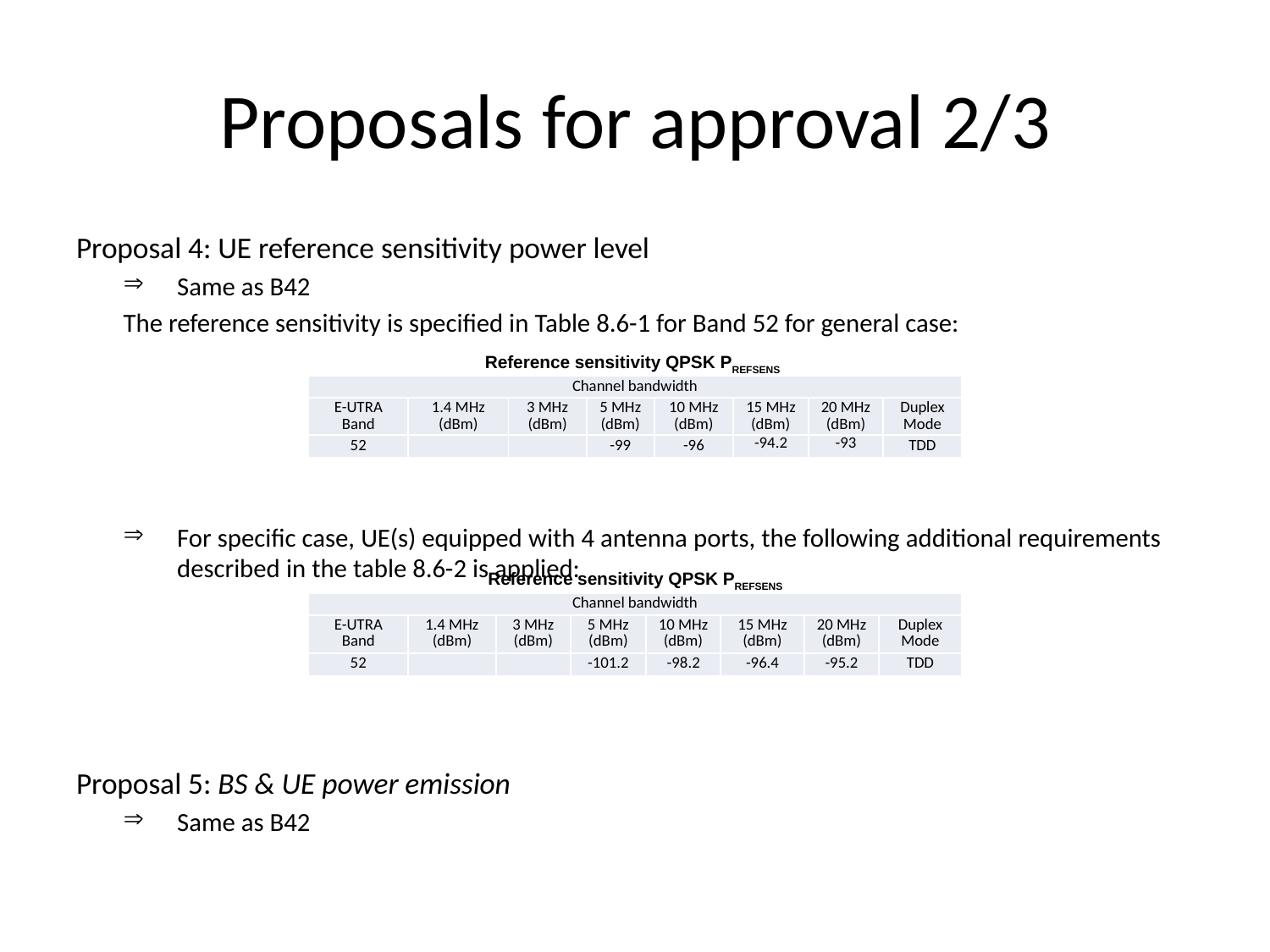

# Proposals for approval 2/3
Proposal 4: UE reference sensitivity power level
Same as B42
The reference sensitivity is specified in Table 8.6-1 for Band 52 for general case:

For specific case, UE(s) equipped with 4 antenna ports, the following additional requirements described in the table 8.6-2 is applied:

Proposal 5: BS & UE power emission
Same as B42

Reference sensitivity QPSK PREFSENS
| Channel bandwidth |  |  |  |  |  |  |  |
| --- | --- | --- | --- | --- | --- | --- | --- |
| E-UTRA Band | 1.4 MHz (dBm) | 3 MHz (dBm) | 5 MHz (dBm) | 10 MHz (dBm) | 15 MHz (dBm) | 20 MHz (dBm) | Duplex Mode |
| 52 |  |  | -99 | -96 | -94.2 | -93 | TDD |
Reference sensitivity QPSK PREFSENS
| Channel bandwidth |  |  |  |  |  |  |  |
| --- | --- | --- | --- | --- | --- | --- | --- |
| E-UTRA Band | 1.4 MHz (dBm) | 3 MHz (dBm) | 5 MHz (dBm) | 10 MHz (dBm) | 15 MHz (dBm) | 20 MHz (dBm) | Duplex Mode |
| 52 |  |  | -101.2 | -98.2 | -96.4 | -95.2 | TDD |